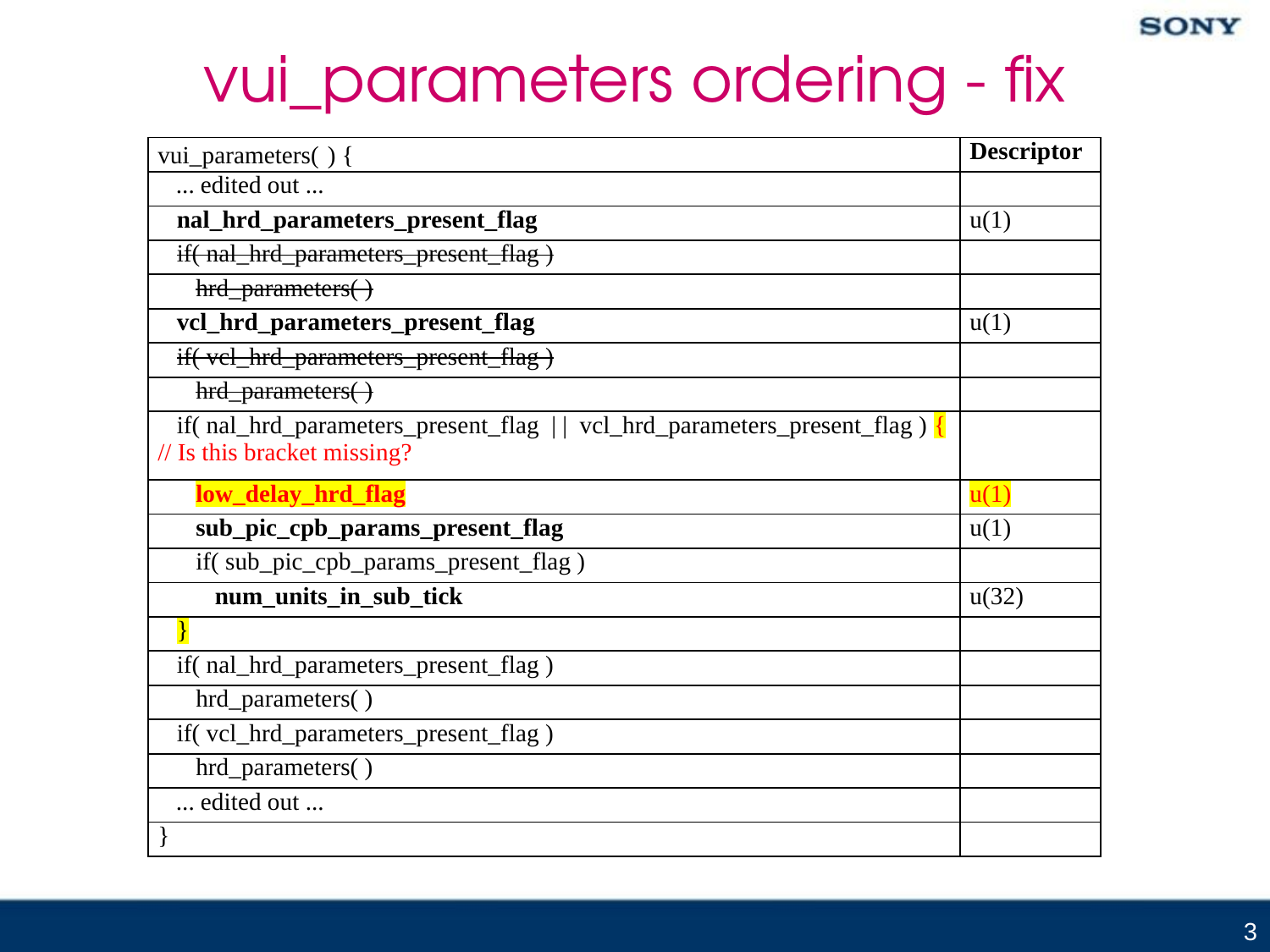

# vui_parameters ordering - fix
| vui\_parameters( ) { | Descriptor |
| --- | --- |
| ... edited out ... |  |
| nal\_hrd\_parameters\_present\_flag | u(1) |
| if( nal\_hrd\_parameters\_present\_flag ) |  |
| hrd\_parameters( ) |  |
| vcl\_hrd\_parameters\_present\_flag | u(1) |
| if( vcl\_hrd\_parameters\_present\_flag ) |  |
| hrd\_parameters( ) |  |
| if( nal\_hrd\_parameters\_present\_flag | | vcl\_hrd\_parameters\_present\_flag ) { // Is this bracket missing? |  |
| low\_delay\_hrd\_flag | u(1) |
| sub\_pic\_cpb\_params\_present\_flag | u(1) |
| if( sub\_pic\_cpb\_params\_present\_flag ) |  |
| num\_units\_in\_sub\_tick | u(32) |
| } |  |
| if( nal\_hrd\_parameters\_present\_flag ) |  |
| hrd\_parameters( ) |  |
| if( vcl\_hrd\_parameters\_present\_flag ) |  |
| hrd\_parameters( ) |  |
| ... edited out ... |  |
| } |  |
3